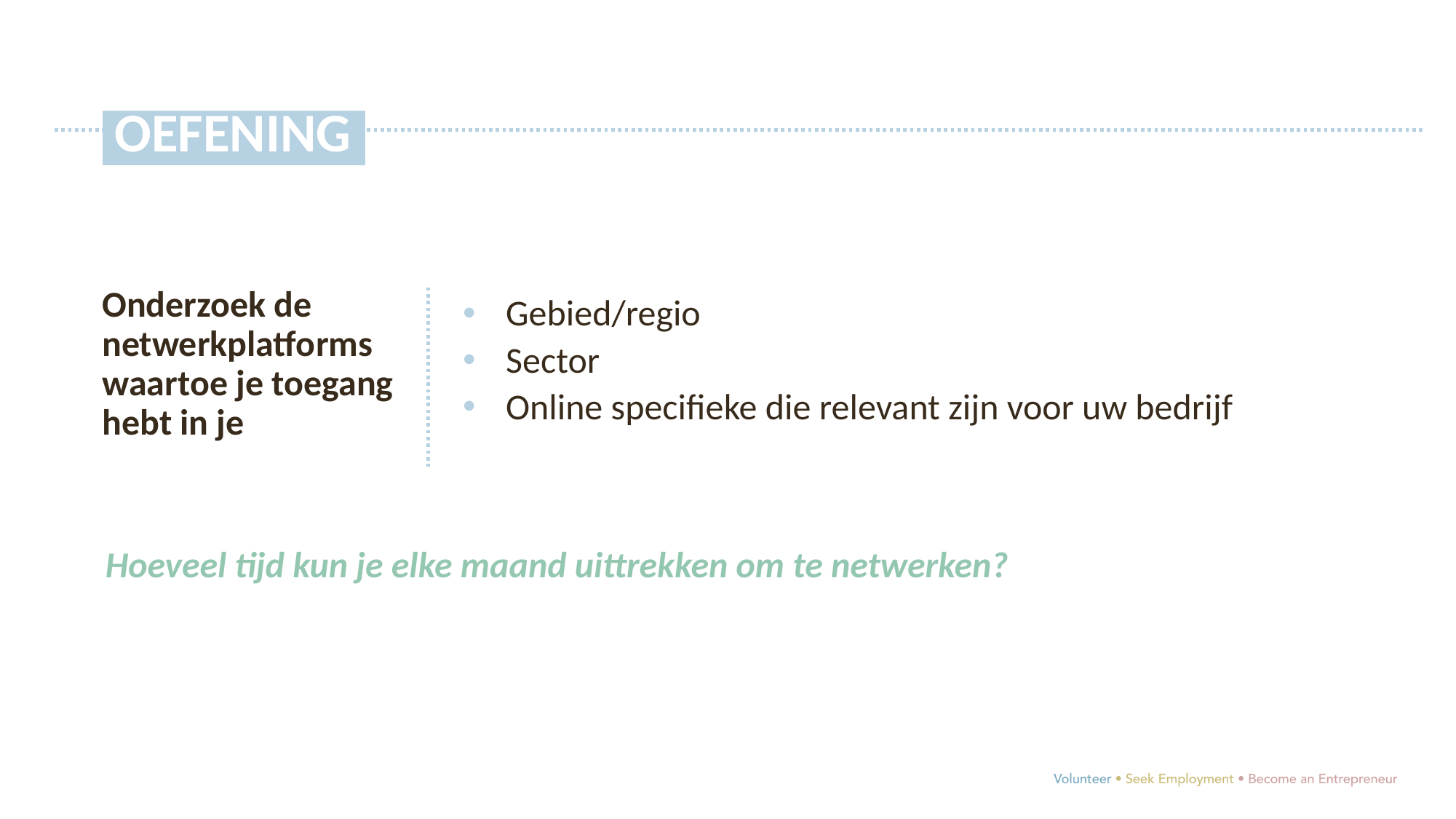

OEFENING.
Onderzoek de netwerkplatforms waartoe je toegang hebt in je

Gebied/regio
Sector
Online specifieke die relevant zijn voor uw bedrijf

Hoeveel tijd kun je elke maand uittrekken om te netwerken?